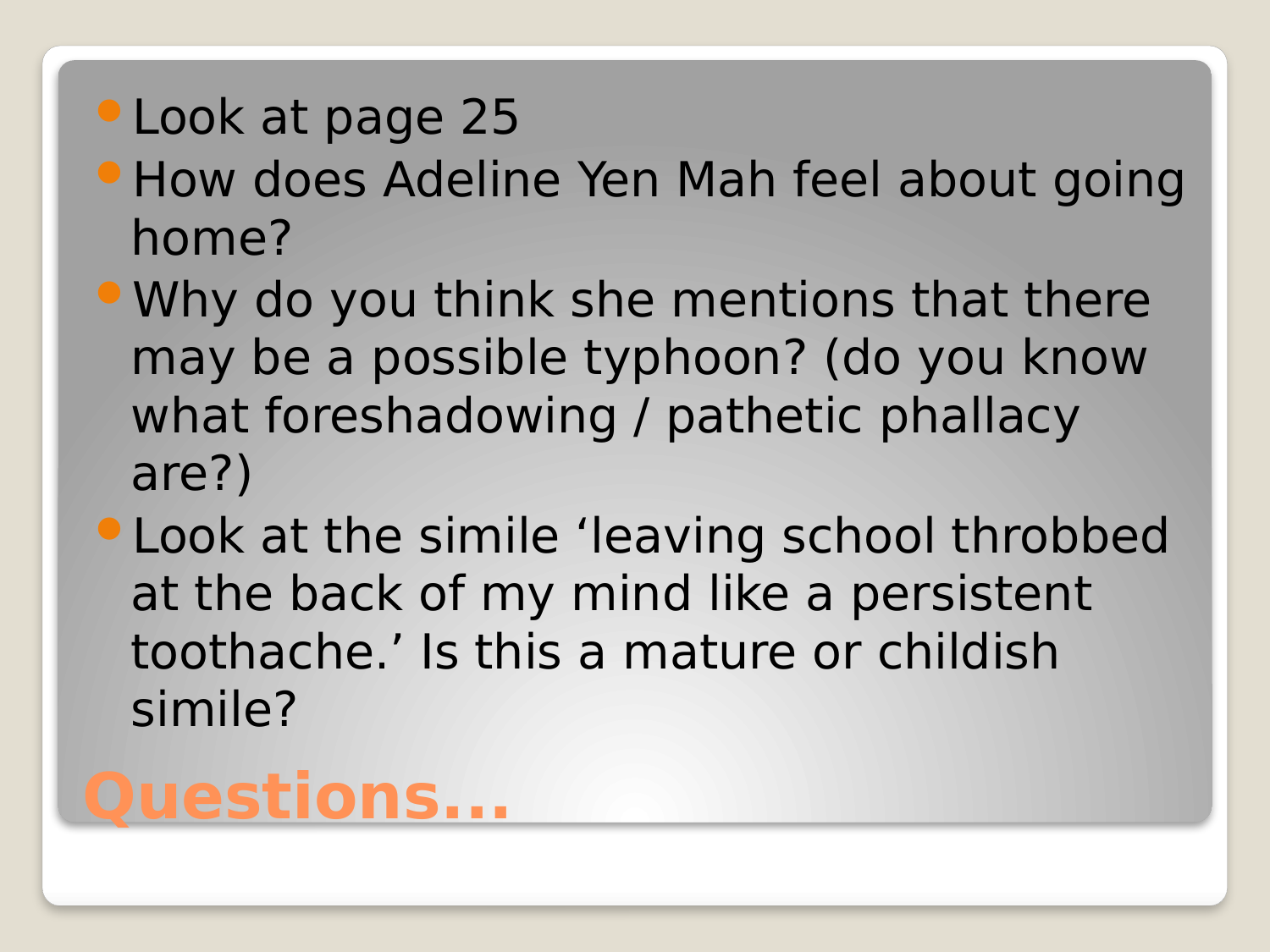

Look at page 25
How does Adeline Yen Mah feel about going home?
Why do you think she mentions that there may be a possible typhoon? (do you know what foreshadowing / pathetic phallacy are?)
Look at the simile ‘leaving school throbbed at the back of my mind like a persistent toothache.’ Is this a mature or childish simile?
# Questions...